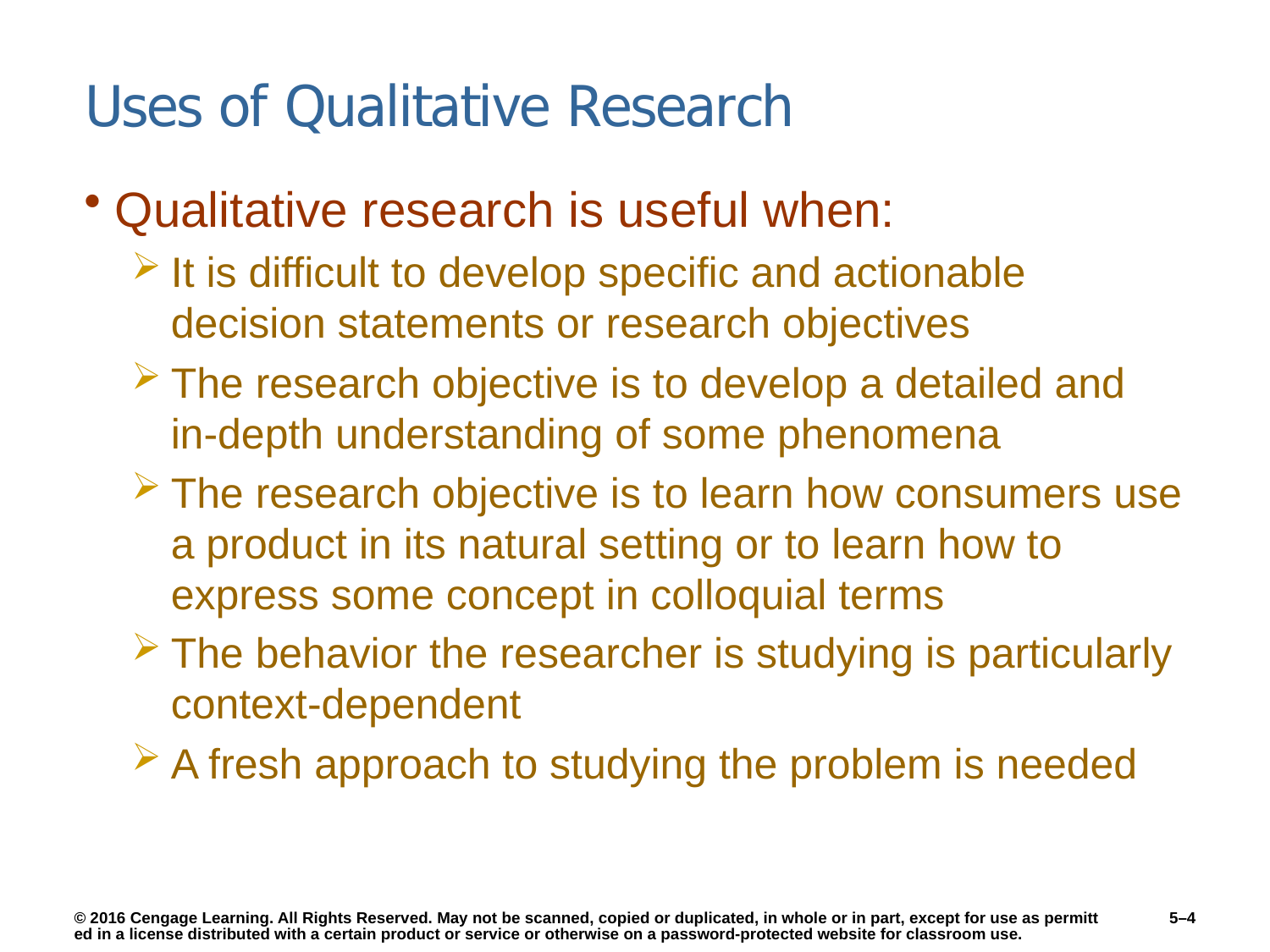

# Uses of Qualitative Research
Qualitative research is useful when:
It is difficult to develop specific and actionable decision statements or research objectives
The research objective is to develop a detailed and in-depth understanding of some phenomena
The research objective is to learn how consumers use a product in its natural setting or to learn how to express some concept in colloquial terms
The behavior the researcher is studying is particularly context-dependent
A fresh approach to studying the problem is needed
5–4
© 2016 Cengage Learning. All Rights Reserved. May not be scanned, copied or duplicated, in whole or in part, except for use as permitted in a license distributed with a certain product or service or otherwise on a password-protected website for classroom use.